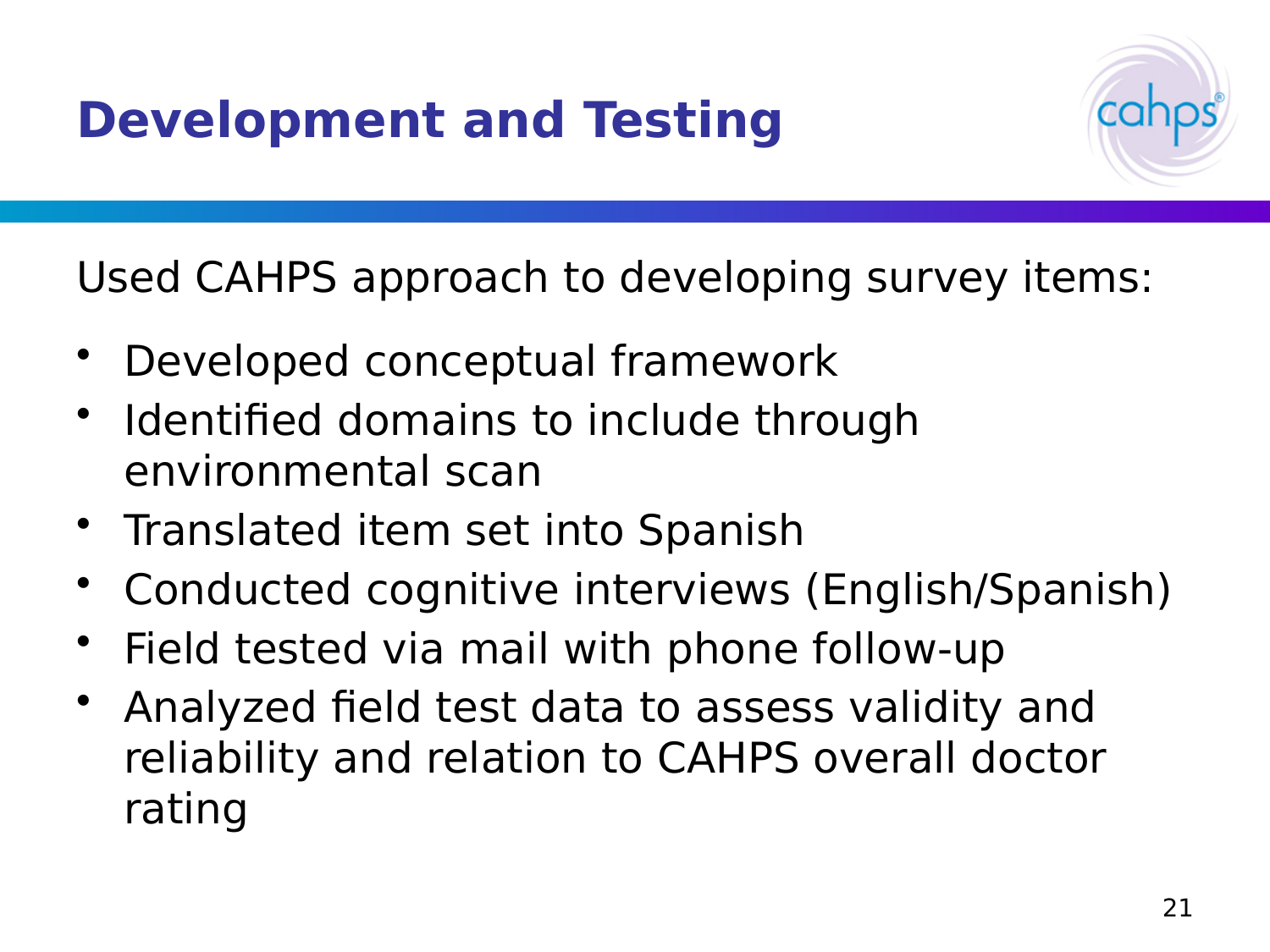

# Development and Testing
Used CAHPS approach to developing survey items:

Developed conceptual framework
Identified domains to include through environmental scan
Translated item set into Spanish
Conducted cognitive interviews (English/Spanish)
Field tested via mail with phone follow-up
Analyzed field test data to assess validity and reliability and relation to CAHPS overall doctor rating

21